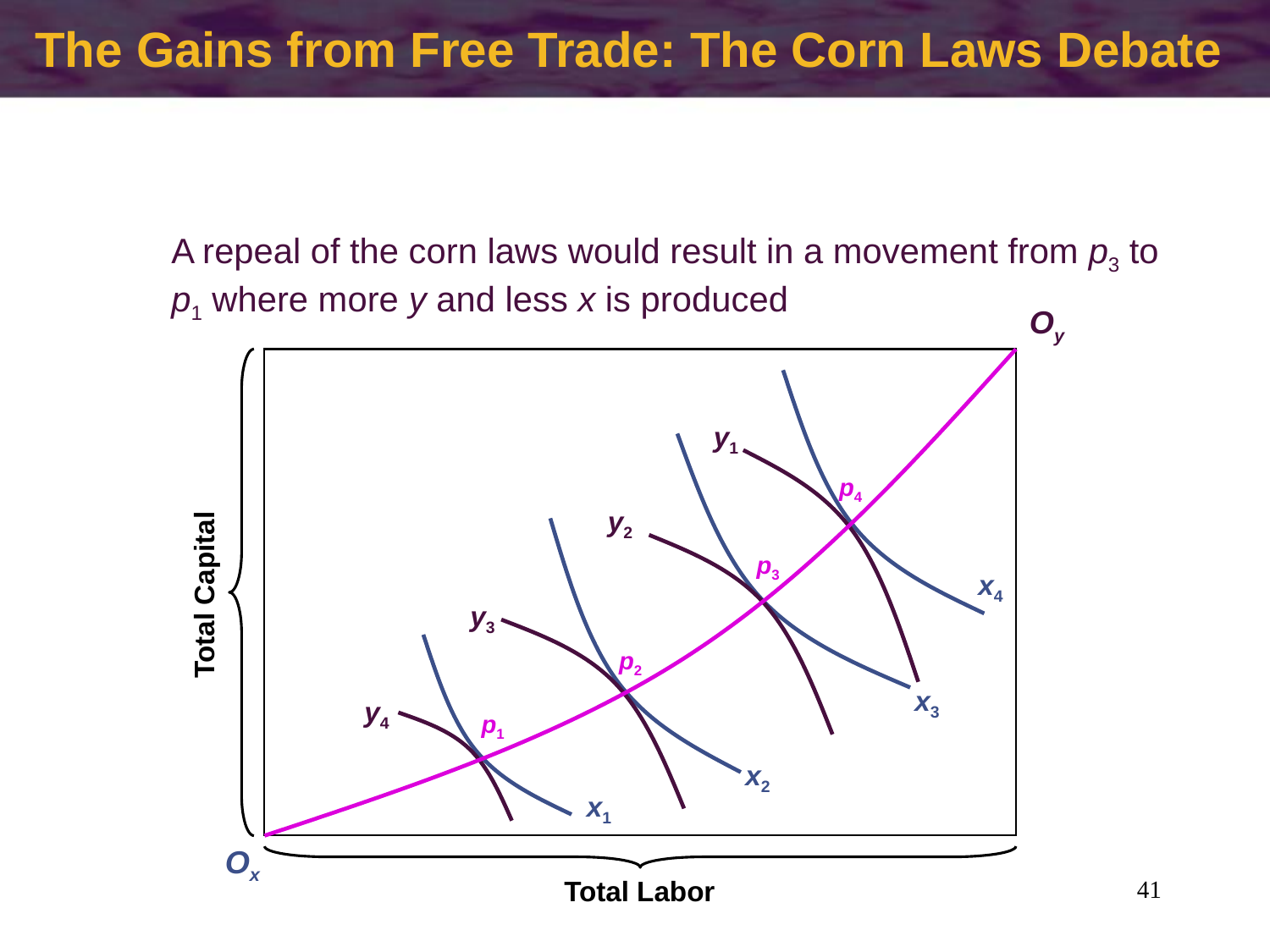

The Gains from Free Trade: The Corn Laws Debate
#
A repeal of the corn laws would result in a movement from p3 to
p1 where more y and less x is produced
Oy

Total Capital

p4
p3
p2
p1

x4

x3
x2
x1
y1

y2

y3

y4

Ox

Total Labor
41